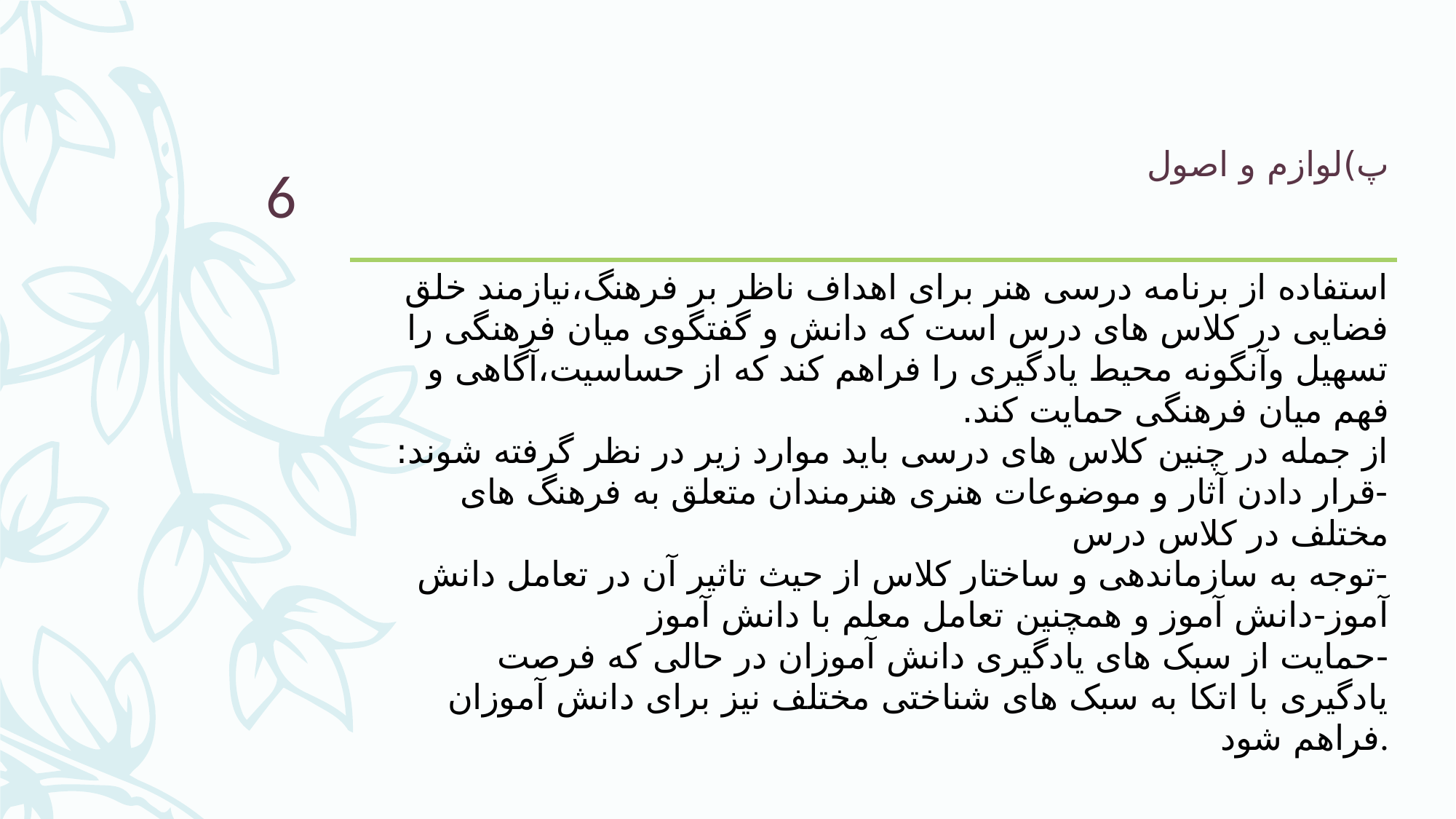

6
# پ)لوازم و اصول استفاده از برنامه درسی هنر برای اهداف ناظر بر فرهنگ،نیازمند خلق فضایی در کلاس های درس است که دانش و گفتگوی میان فرهنگی را تسهیل وآنگونه محیط یادگیری را فراهم کند که از حساسیت،آگاهی و فهم میان فرهنگی حمایت کند. از جمله در چنین کلاس های درسی باید موارد زیر در نظر گرفته شوند: -قرار دادن آثار و موضوعات هنری هنرمندان متعلق به فرهنگ های مختلف در کلاس درس -توجه به سازماندهی و ساختار کلاس از حیث تاثیر آن در تعامل دانش آموز-دانش آموز و همچنین تعامل معلم با دانش آموز -حمایت از سبک های یادگیری دانش آموزان در حالی که فرصت یادگیری با اتکا به سبک های شناختی مختلف نیز برای دانش آموزان فراهم شود.